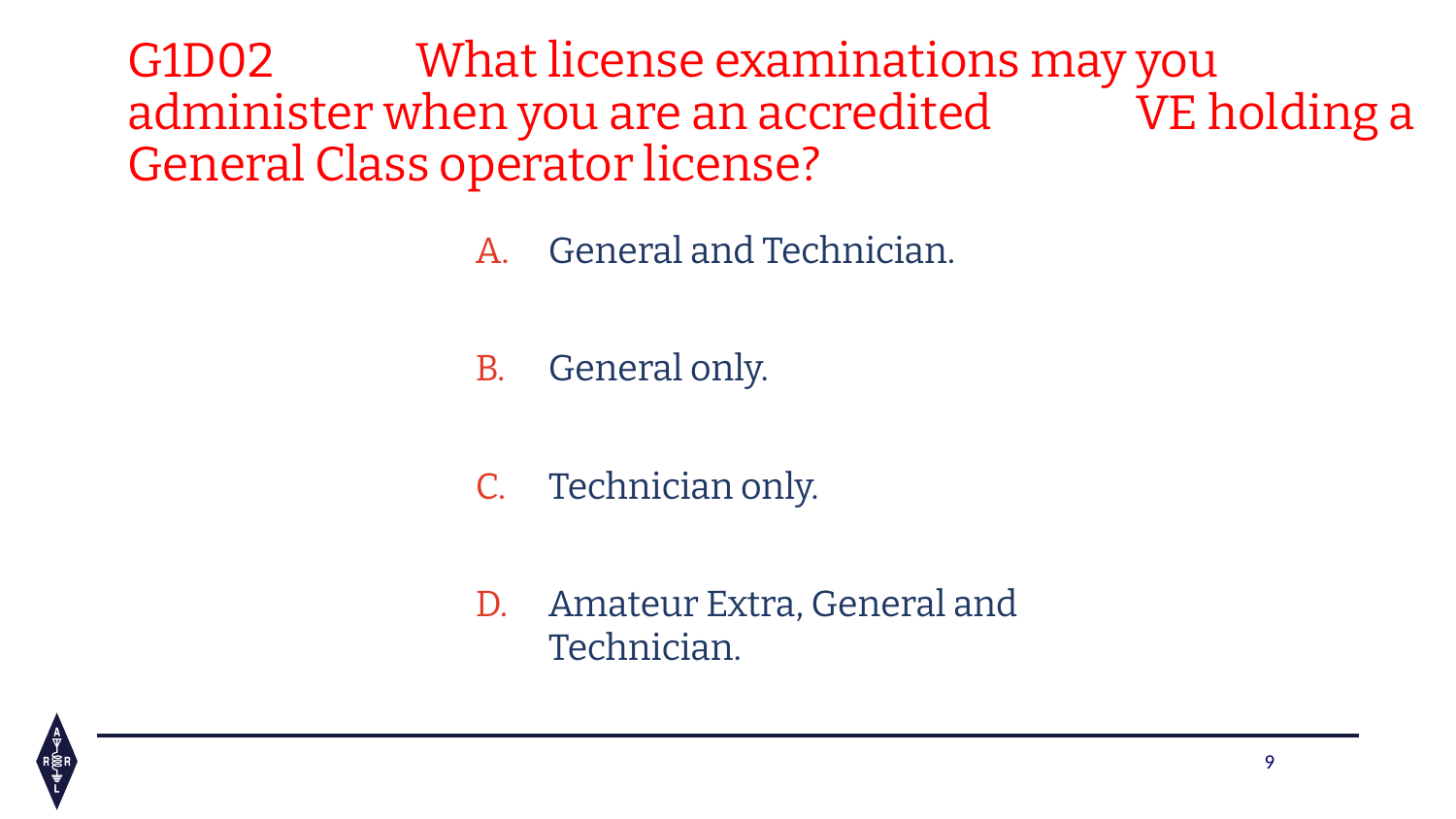

G1D02  	What license examinations may you 					administer when you are an accredited 				VE holding a General Class operator license?
General and Technician.

General only.

Technician only.

Amateur Extra, General and Technician.
9